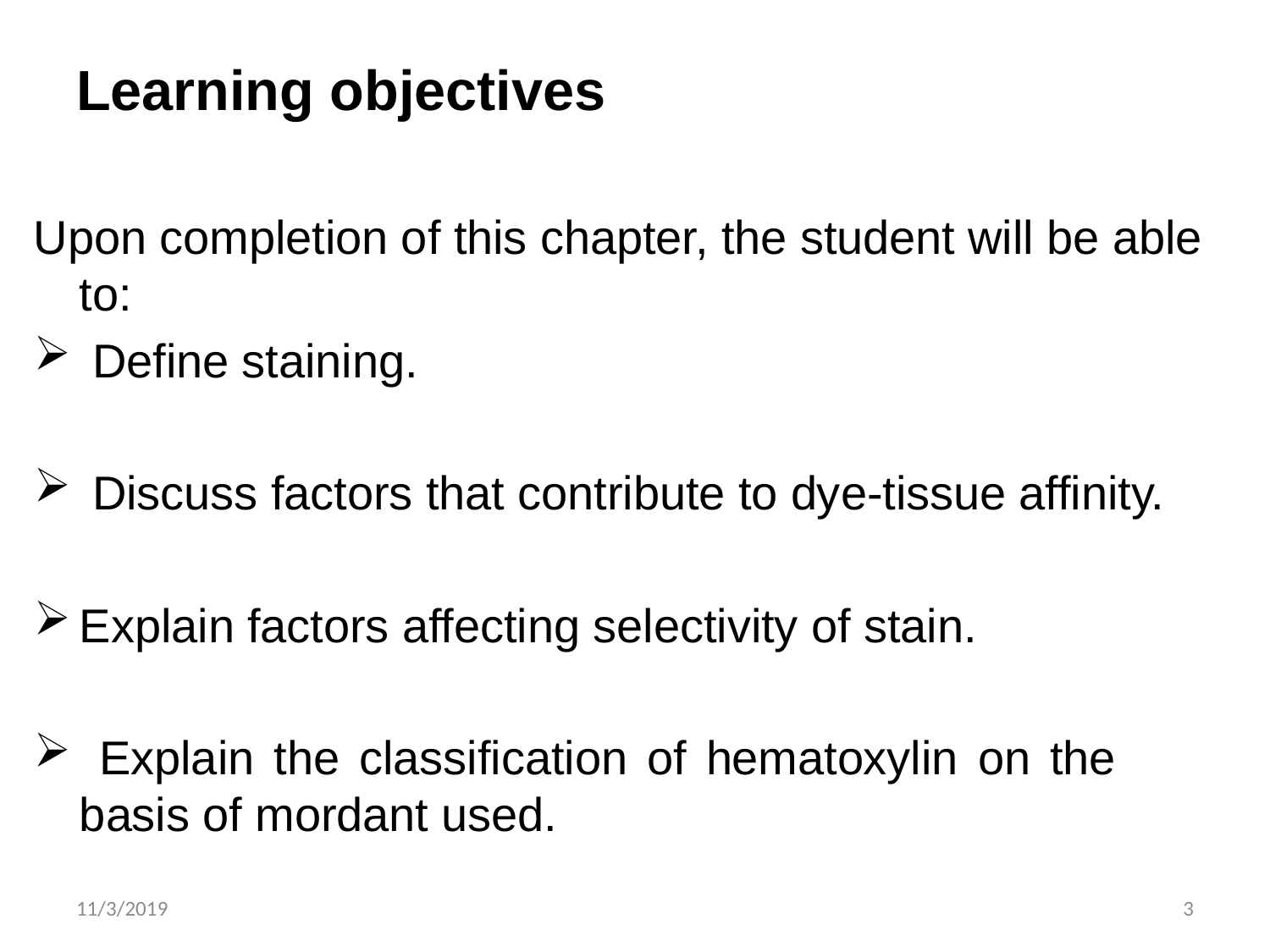

# Learning objectives
Upon completion of this chapter, the student will be able  to:
 Define staining.

 Discuss factors that contribute to dye-tissue affinity.

Explain factors affecting selectivity of stain.

 Explain the classification of hematoxylin on the  	basis of mordant used.

11/3/2019
3